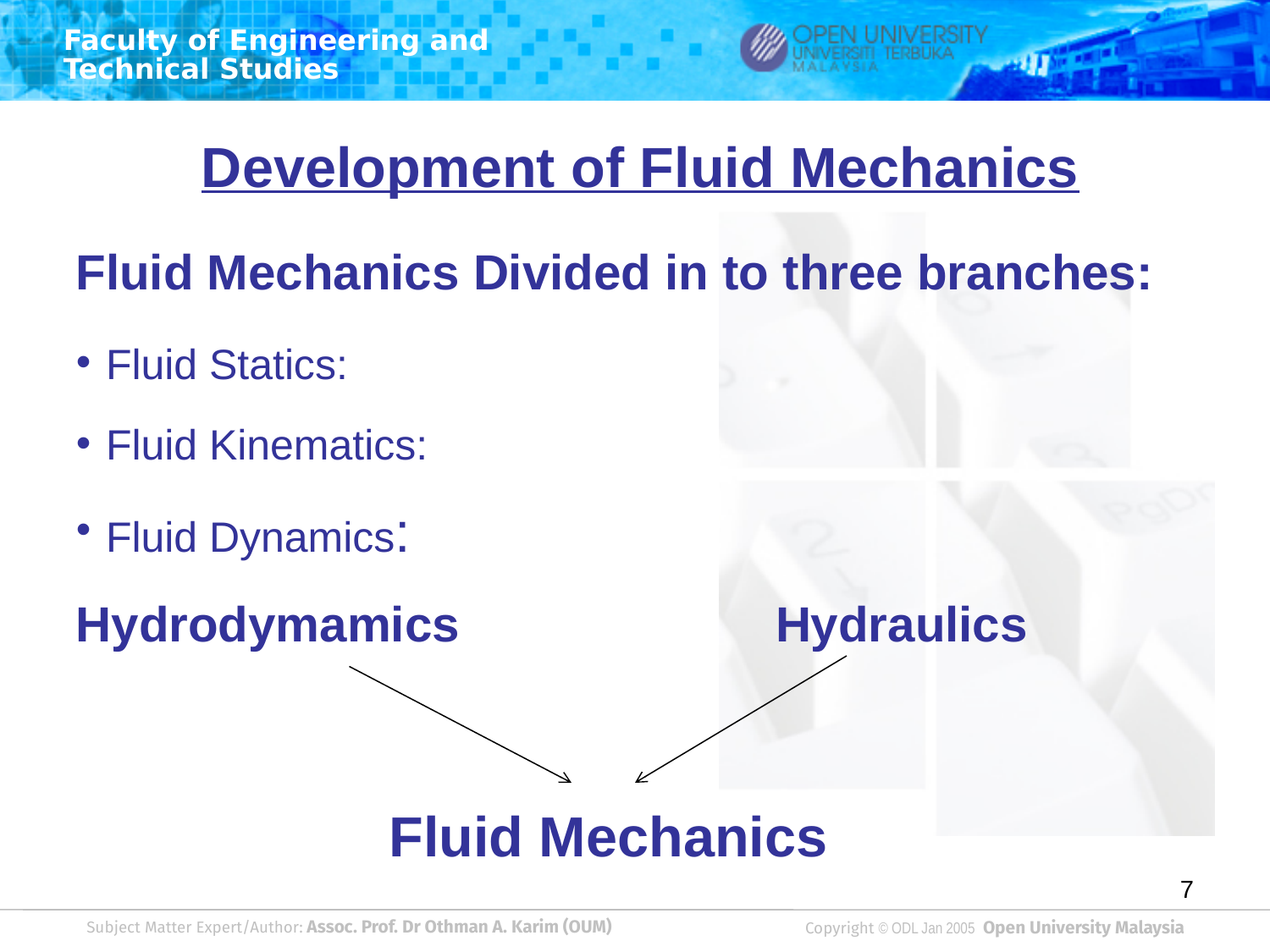

Development of Fluid Mechanics

Fluid Mechanics Divided in to three branches:

Fluid Statics:

Fluid Kinematics:

Fluid Dynamics:

Hydrodymamics                       Hydraulics

                    Fluid Mechanics

7
Copyright © ODL Jan 2005  Open University Malaysia